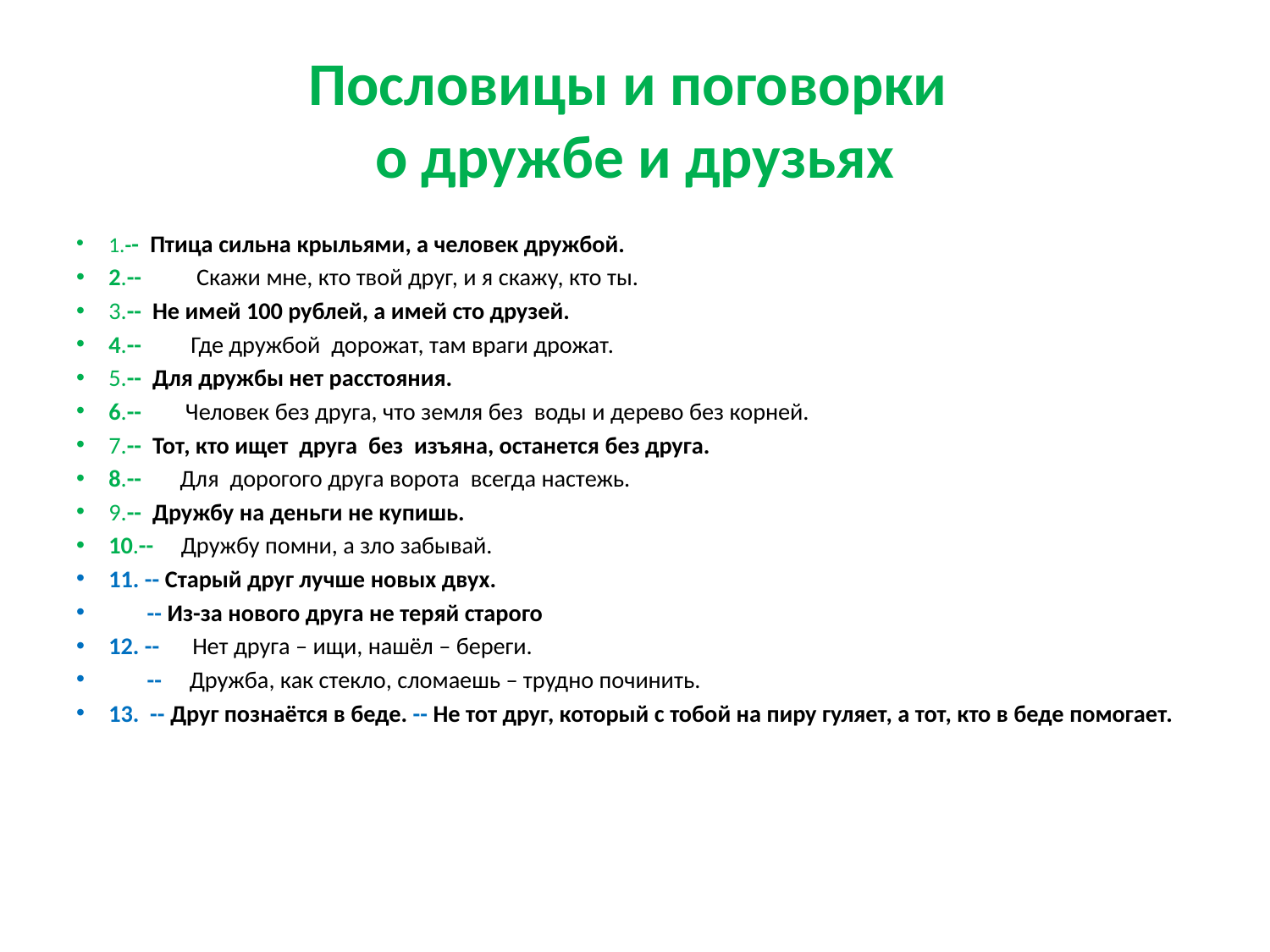

# Пословицы и поговорки о дружбе и друзьях
1.--  Птица сильна крыльями, а человек дружбой.
2.--          Скажи мне, кто твой друг, и я скажу, кто ты.
3.--  Не имей 100 рублей, а имей сто друзей.
4.--         Где дружбой  дорожат, там враги дрожат.
5.--  Для дружбы нет расстояния.
6.--        Человек без друга, что земля без  воды и дерево без корней.
7.--  Тот, кто ищет  друга  без  изъяна, останется без друга.
8.--       Для  дорогого друга ворота  всегда настежь.
9.--  Дружбу на деньги не купишь.
10.--     Дружбу помни, а зло забывай.
11. -- Старый друг лучше новых двух.
       -- Из-за нового друга не теряй старого
12. --      Нет друга – ищи, нашёл – береги.
       --     Дружба, как стекло, сломаешь – трудно починить.
13.  -- Друг познаётся в беде. -- Не тот друг, который с тобой на пиру гуляет, а тот, кто в беде помогает.